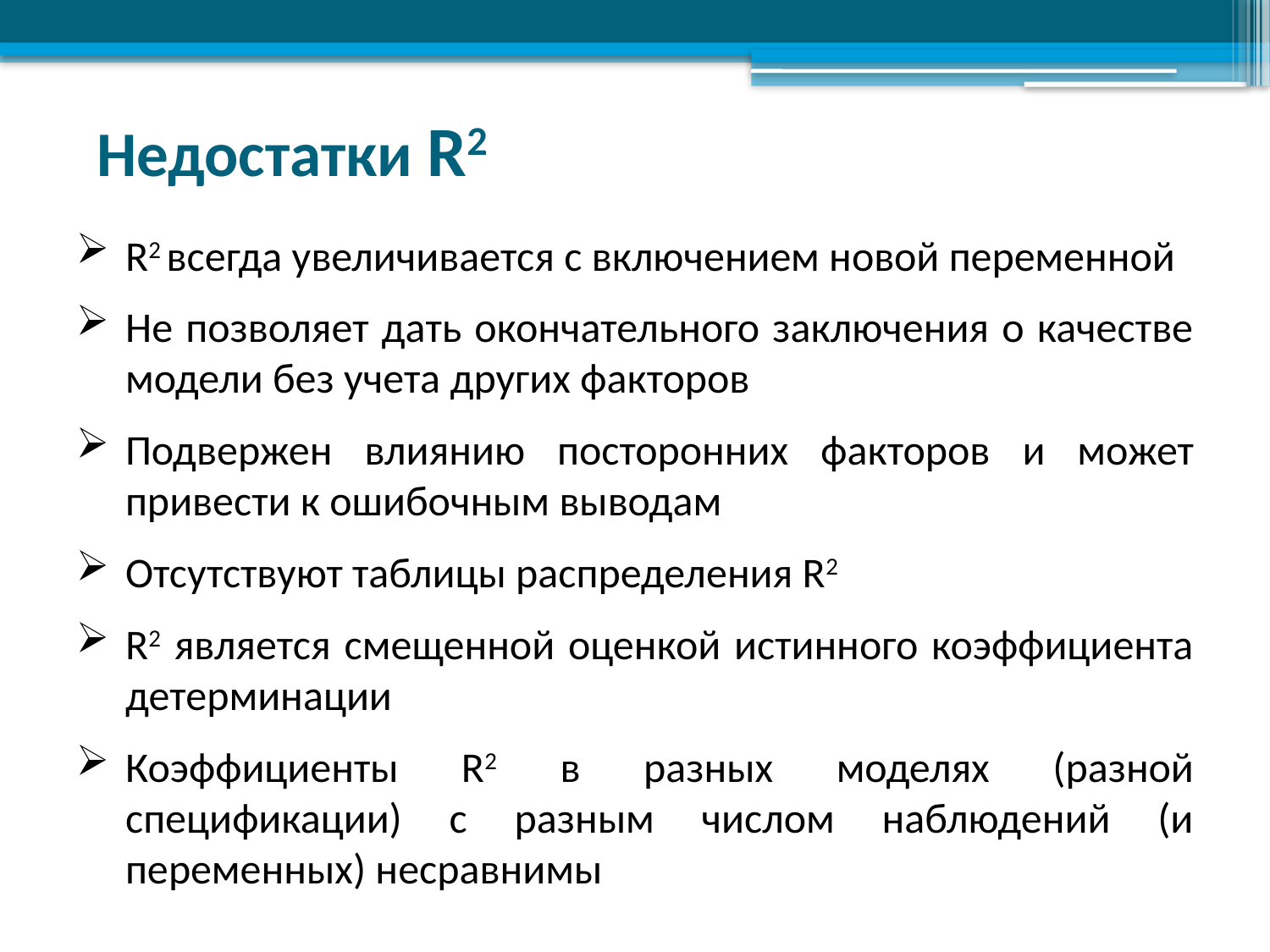

# Недостатки R2
R2 всегда увеличивается с включением новой переменной
Не позволяет дать окончательного заключения о качестве модели без учета других факторов
Подвержен влиянию посторонних факторов и может привести к ошибочным выводам
Отсутствуют таблицы распределения R2
R2 является смещенной оценкой истинного коэффициента детерминации
Коэффициенты R2 в разных моделях (разной спецификации) с разным числом наблюдений (и переменных) несравнимы